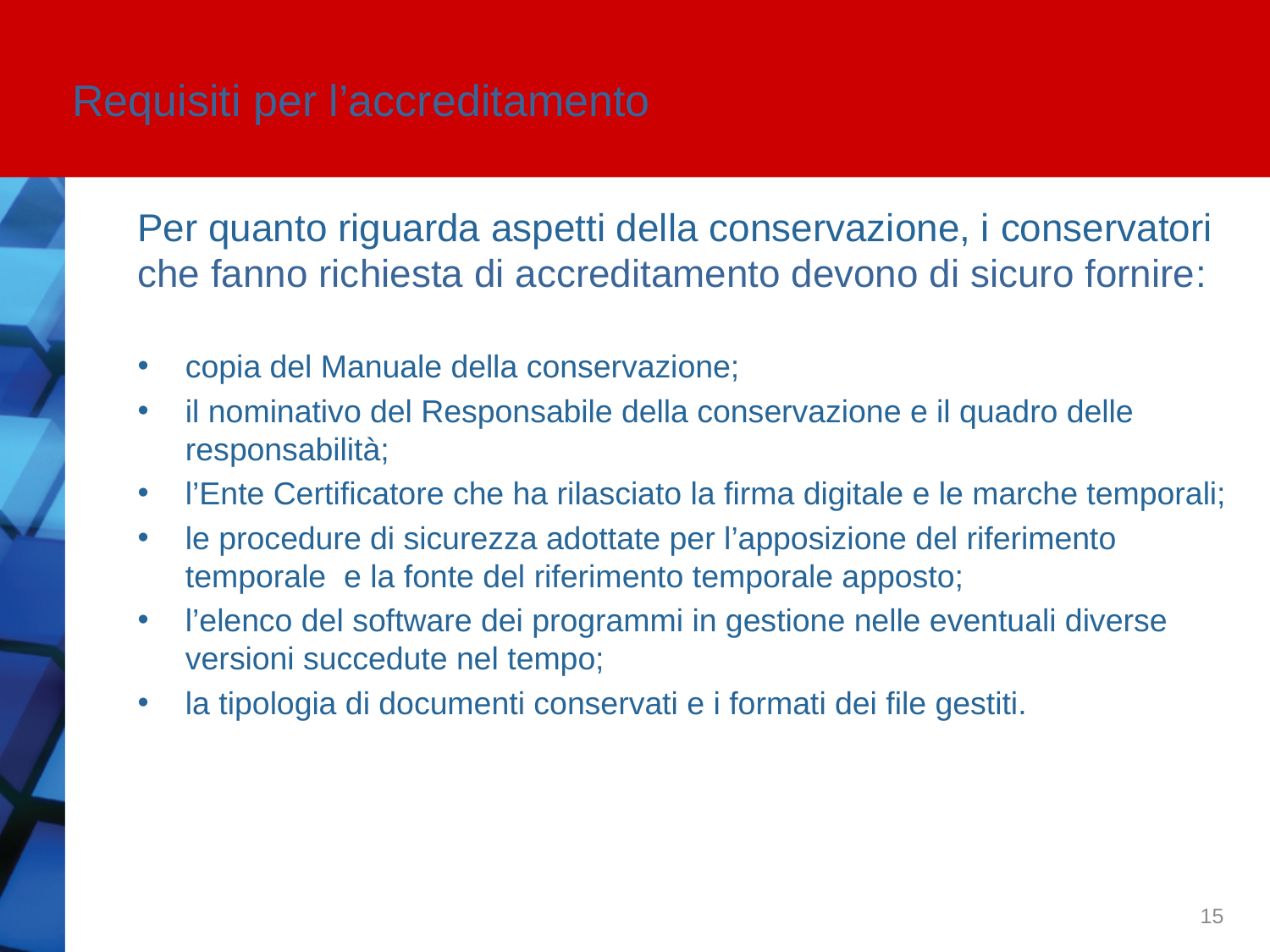

Requisiti per l’accreditamento
Per quanto riguarda aspetti della conservazione, i conservatori che fanno richiesta di accreditamento devono di sicuro fornire:

copia del Manuale della conservazione;
il nominativo del Responsabile della conservazione e il quadro delle responsabilità;
l’Ente Certificatore che ha rilasciato la firma digitale e le marche temporali;
le procedure di sicurezza adottate per l’apposizione del riferimento temporale  e la fonte del riferimento temporale apposto;
l’elenco del software dei programmi in gestione nelle eventuali diverse versioni succedute nel tempo;
la tipologia di documenti conservati e i formati dei file gestiti.

15